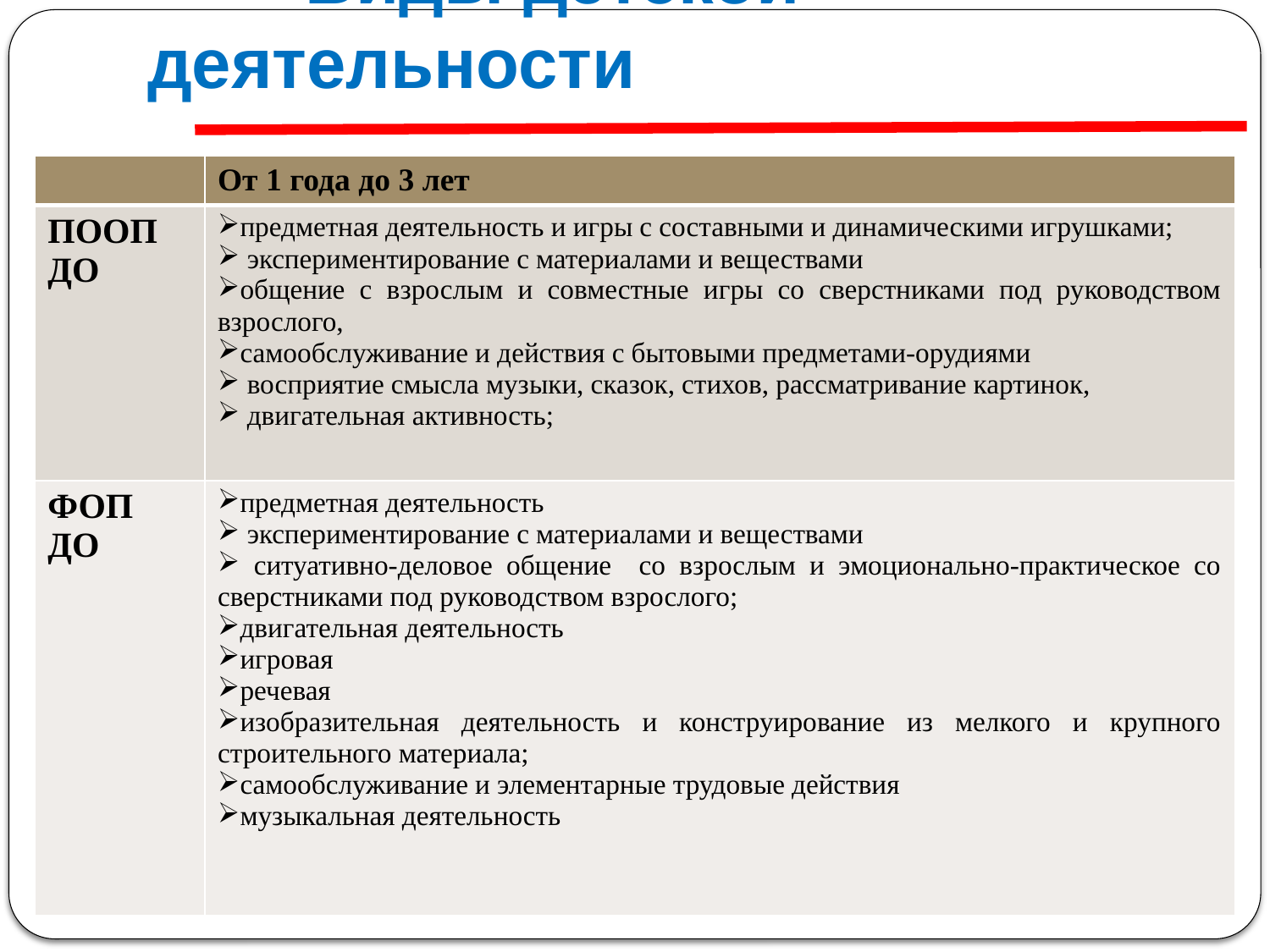

# Виды детской деятельности

|  | От 1 года до 3 лет |
| --- | --- |
| ПООП ДО | предметная деятельность и игры с составными и динамическими игрушками; экспериментирование с материалами и веществами общение с взрослым и совместные игры со сверстниками под руководством взрослого, самообслуживание и действия с бытовыми предметами-орудиями восприятие смысла музыки, сказок, стихов, рассматривание картинок, двигательная активность; |
| ФОП ДО | предметная деятельность экспериментирование с материалами и веществами ситуативно-деловое общение со взрослым и эмоционально-практическое со сверстниками под руководством взрослого; двигательная деятельность игровая речевая изобразительная деятельность и конструирование из мелкого и крупного строительного материала; самообслуживание и элементарные трудовые действия музыкальная деятельность |